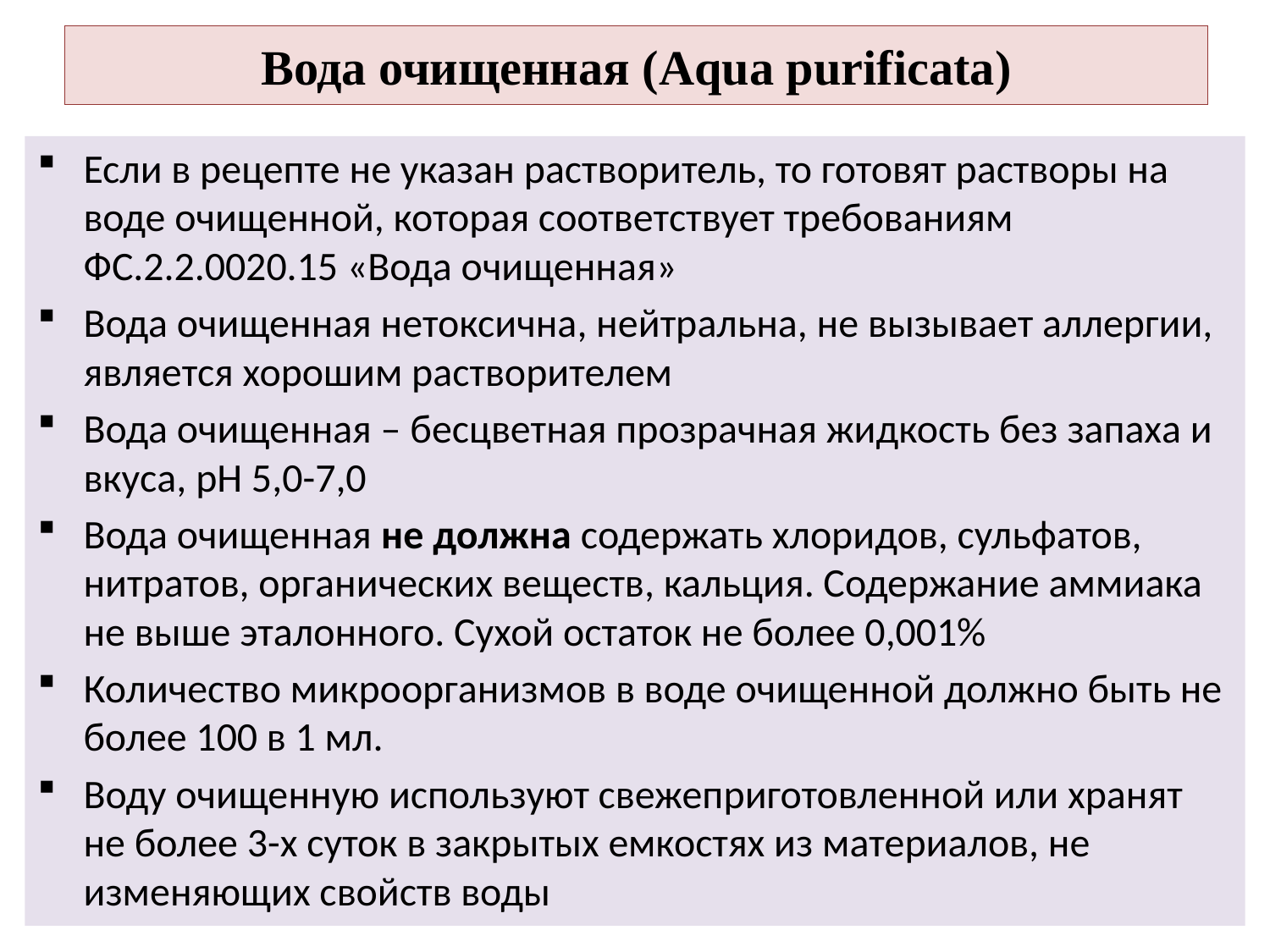

# Вода очищенная (Aqua purificata)
Если в рецепте не указан растворитель, то готовят растворы на воде очищенной, которая соответствует требованиям  ФС.2.2.0020.15 «Вода очищенная»
Вода очищенная нетоксична, нейтральна, не вызывает аллергии, является хорошим растворителем
Вода очищенная – бесцветная прозрачная жидкость без запаха и вкуса, pH 5,0-7,0
Вода очищенная не должна содержать хлоридов, сульфатов, нитратов, органических веществ, кальция. Содержание аммиака не выше эталонного. Сухой остаток не более 0,001%
Количество микроорганизмов в воде очищенной должно быть не более 100 в 1 мл.
Воду очищенную используют свежеприготовленной или хранят не более 3-х суток в закрытых емкостях из материалов, не изменяющих свойств воды